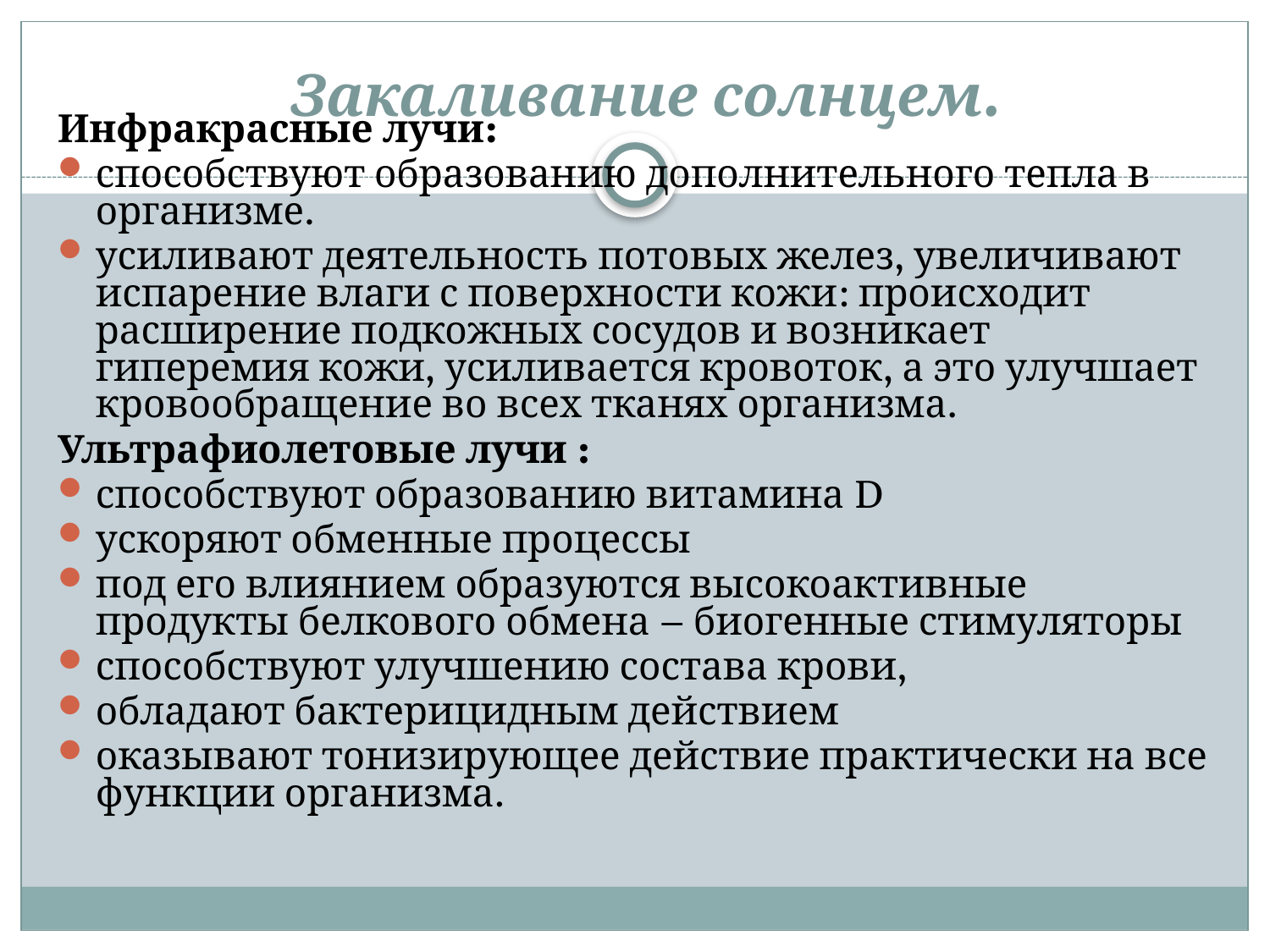

# Закаливание солнцем.
Инфракрасные лучи:
способствуют образованию дополнительного тепла в организме.
усиливают деятельность потовых желез, увеличивают испарение влаги с поверхности кожи: происходит расширение подкожных сосудов и возникает гиперемия кожи, усиливается кровоток, а это улучшает кровообращение во всех тканях организма.
Ультрафиолетовые лучи :
способствуют образованию витамина D
ускоряют обменные процессы
под его влиянием образуются высокоактивные продукты белкового обмена – биогенные стимуляторы
способствуют улучшению состава крови,
обладают бактерицидным действием
оказывают тонизирующее действие практически на все функции организма.